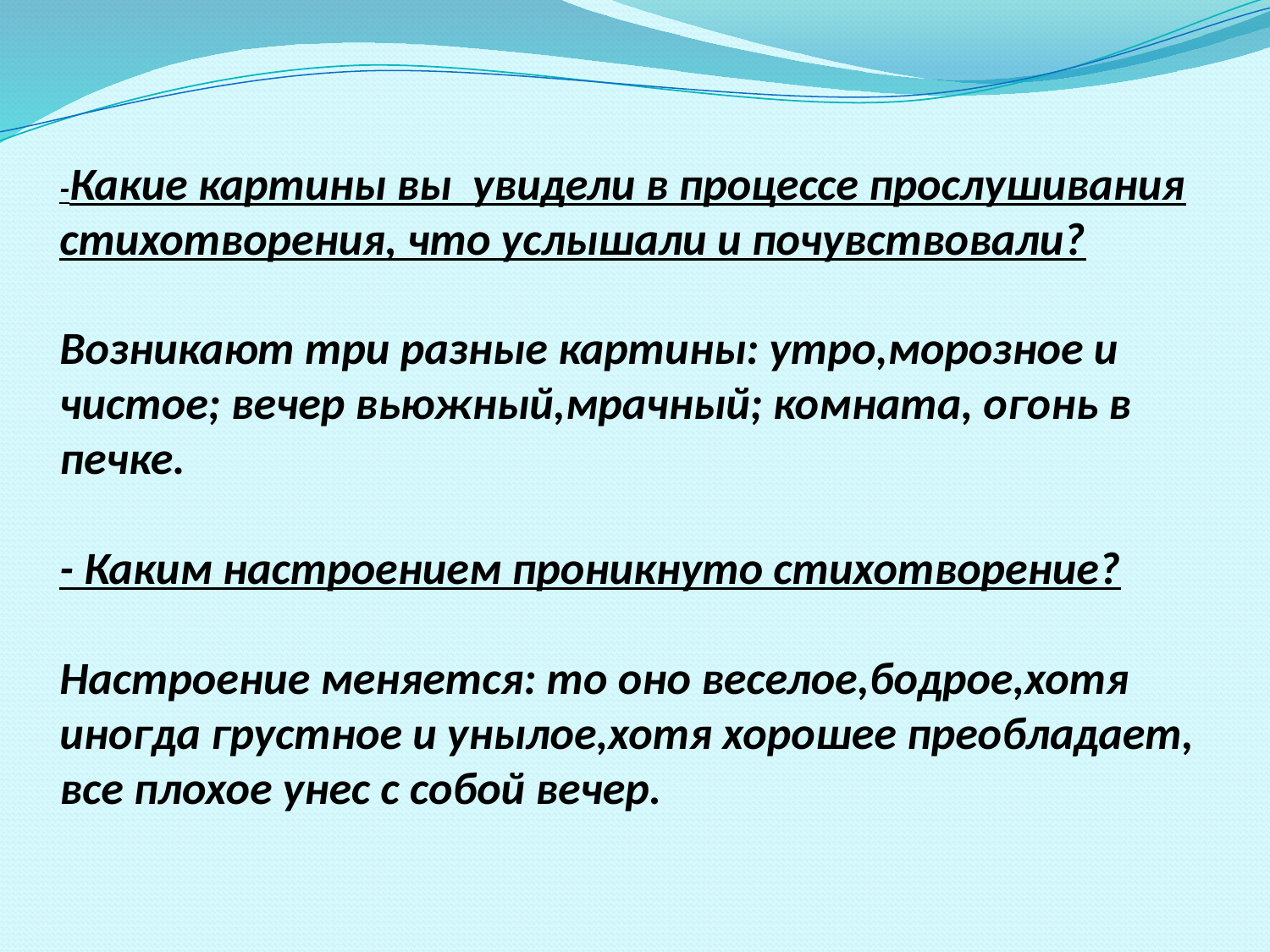

# -Какие картины вы  увидели в процессе прослушивания стихотворения, что услышали и почувствовали? Возникают три разные картины: утро,морозное и чистое; вечер вьюжный,мрачный; комната, огонь в печке. - Каким настроением проникнуто стихотворение? Настроение меняется: то оно веселое,бодрое,хотя иногда грустное и унылое,хотя хорошее преобладает, все плохое унес с собой вечер.